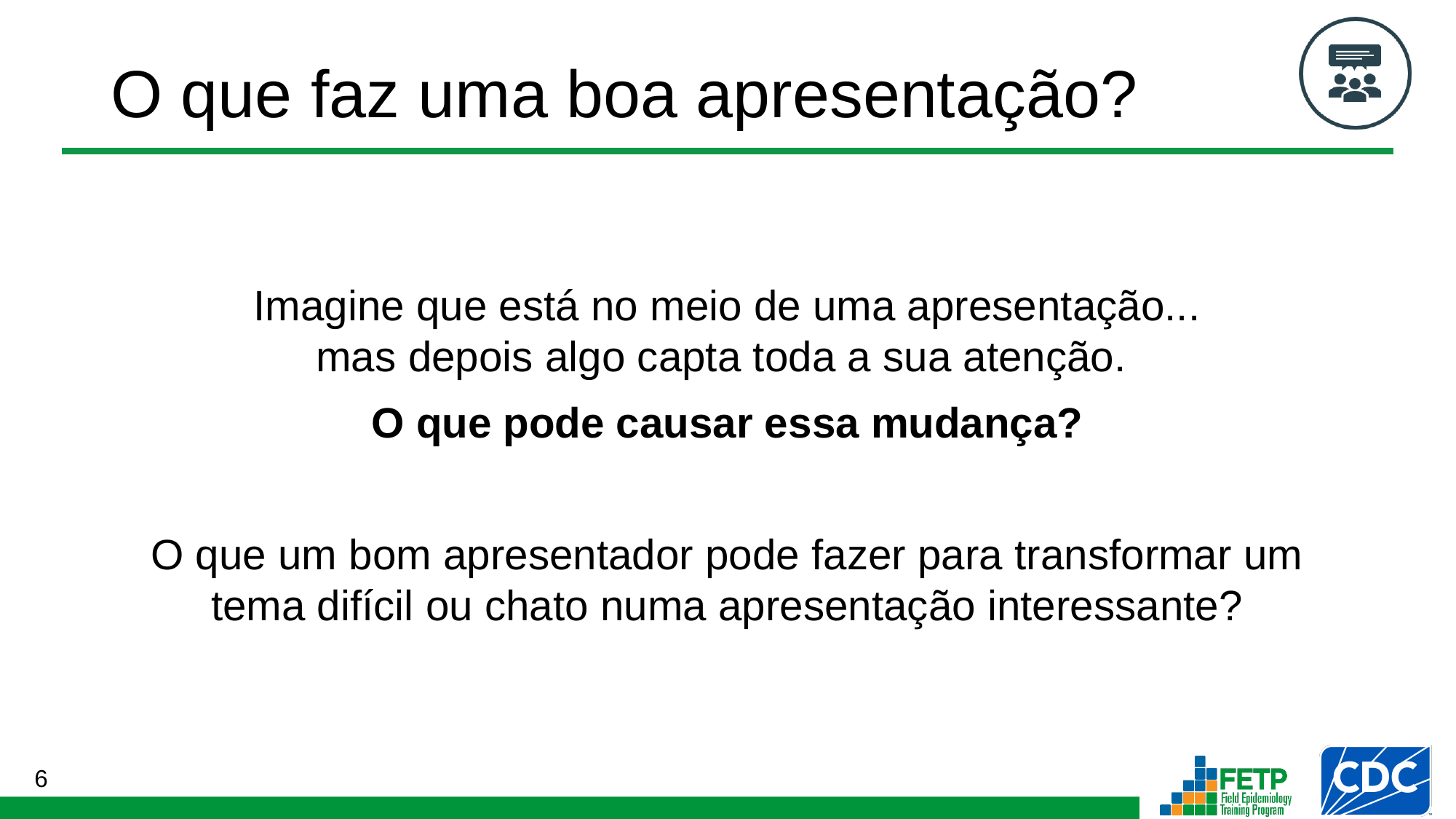

# O que faz uma boa apresentação?
Imagine que está no meio de uma apresentação...
mas depois algo capta toda a sua atenção.
O que pode causar essa mudança?

O que um bom apresentador pode fazer para transformar um tema difícil ou chato numa apresentação interessante?